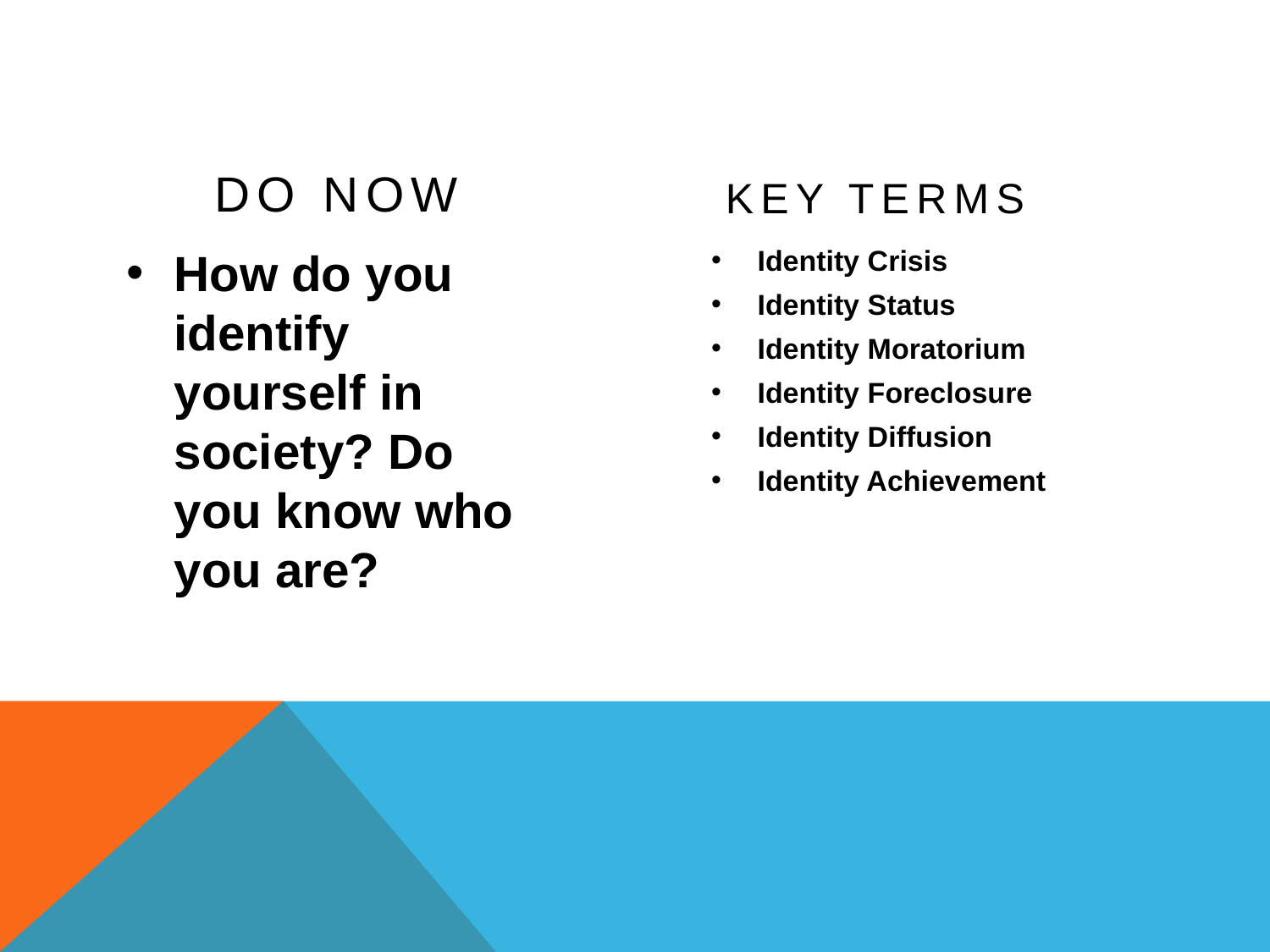

#
Do Now
Key Terms
How do you identify yourself in society? Do you know who you are?
Identity Crisis
Identity Status
Identity Moratorium
Identity Foreclosure
Identity Diffusion
Identity Achievement